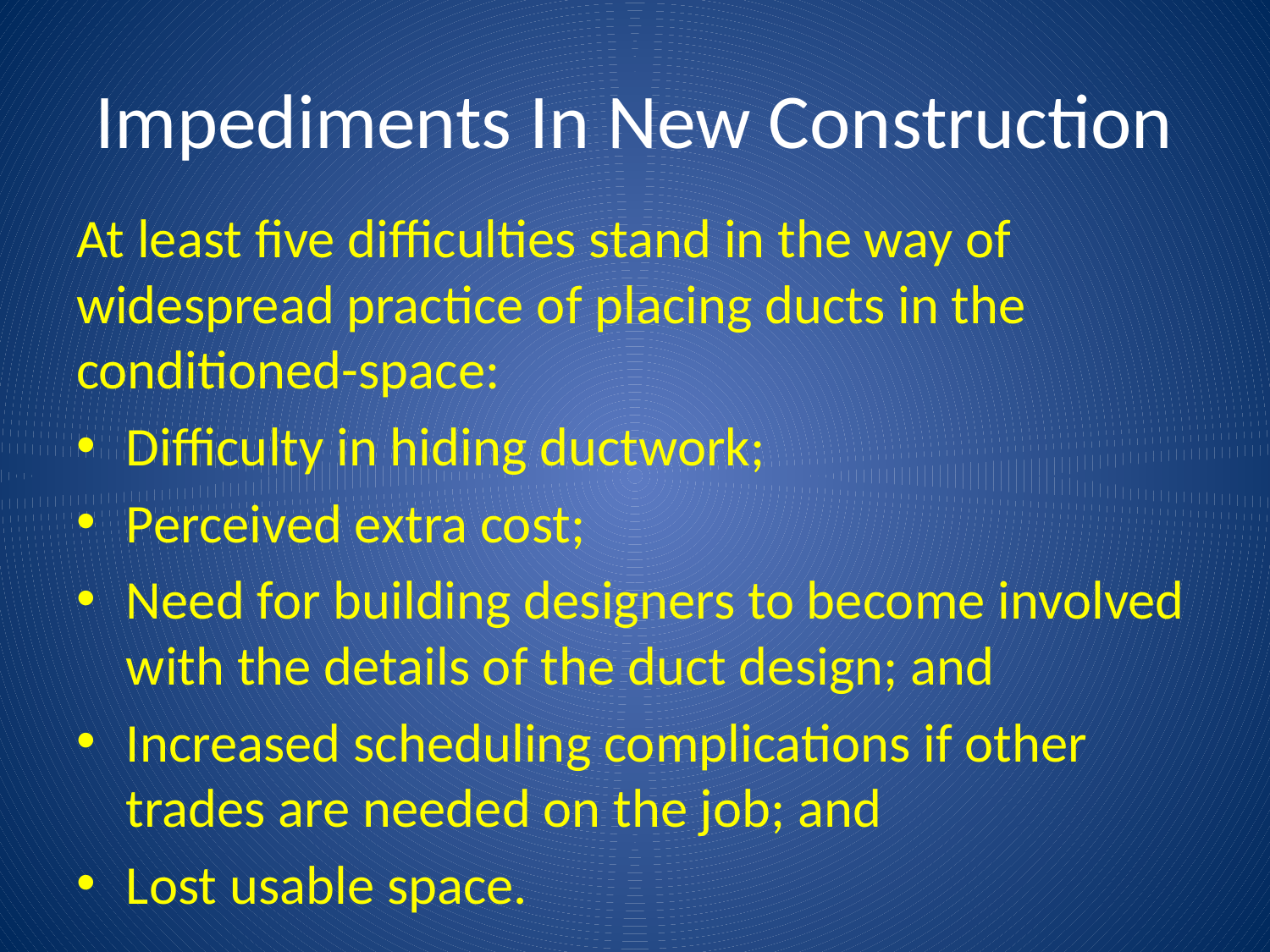

# Impediments In New Construction
At least five difficulties stand in the way of widespread practice of placing ducts in the conditioned-space:
Difficulty in hiding ductwork;
Perceived extra cost;
Need for building designers to become involved with the details of the duct design; and
Increased scheduling complications if other trades are needed on the job; and
Lost usable space.